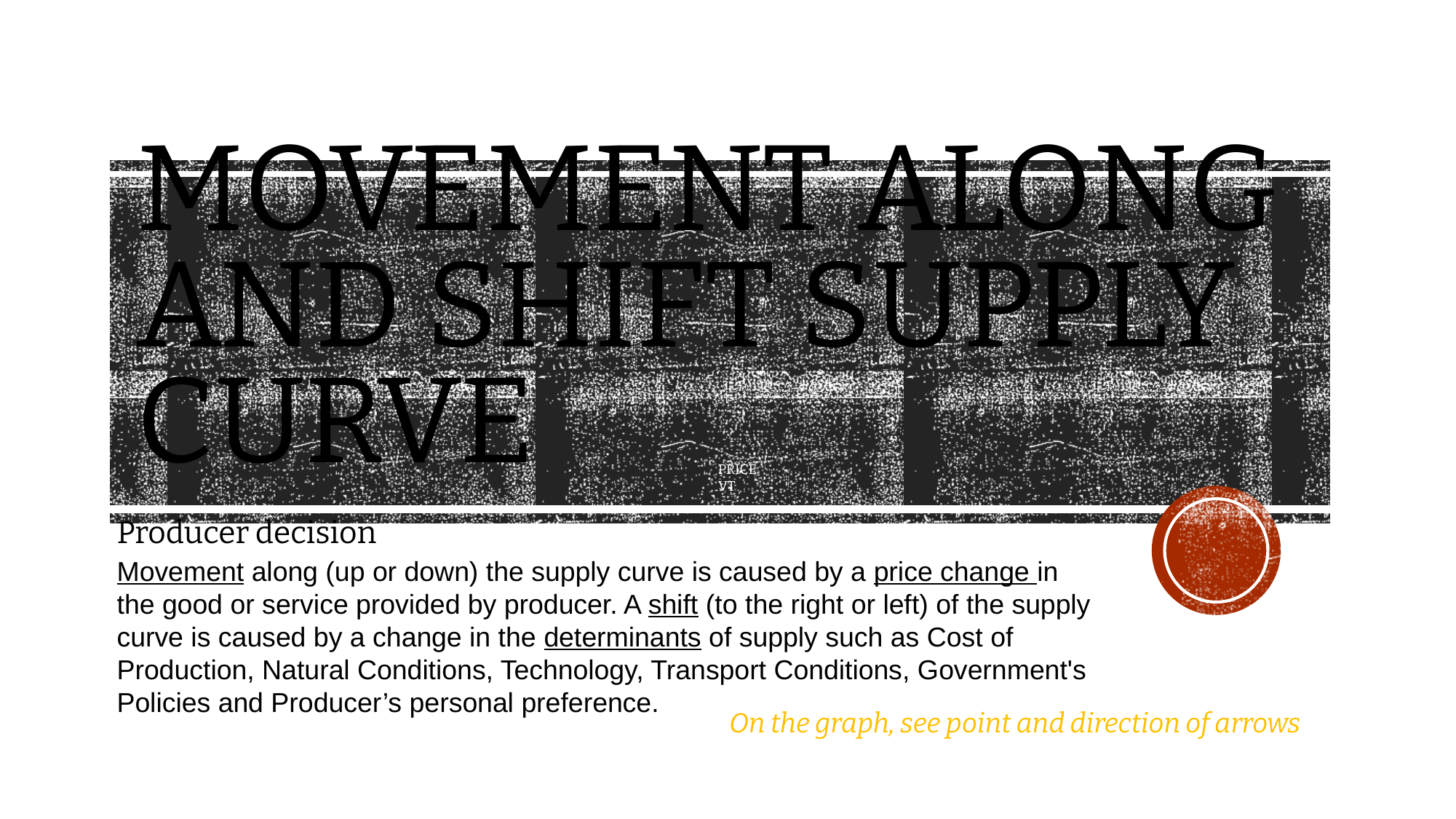

# Movement along and shift supply curve
PRICE
VT
Producer decision
Movement along (up or down) the supply curve is caused by a price change in the good or service provided by producer. A shift (to the right or left) of the supply curve is caused by a change in the determinants of supply such as Cost of Production, Natural Conditions, Technology, Transport Conditions, Government's Policies and Producer’s personal preference.

On the graph, see point and direction of arrows
Quantity
K. Shells